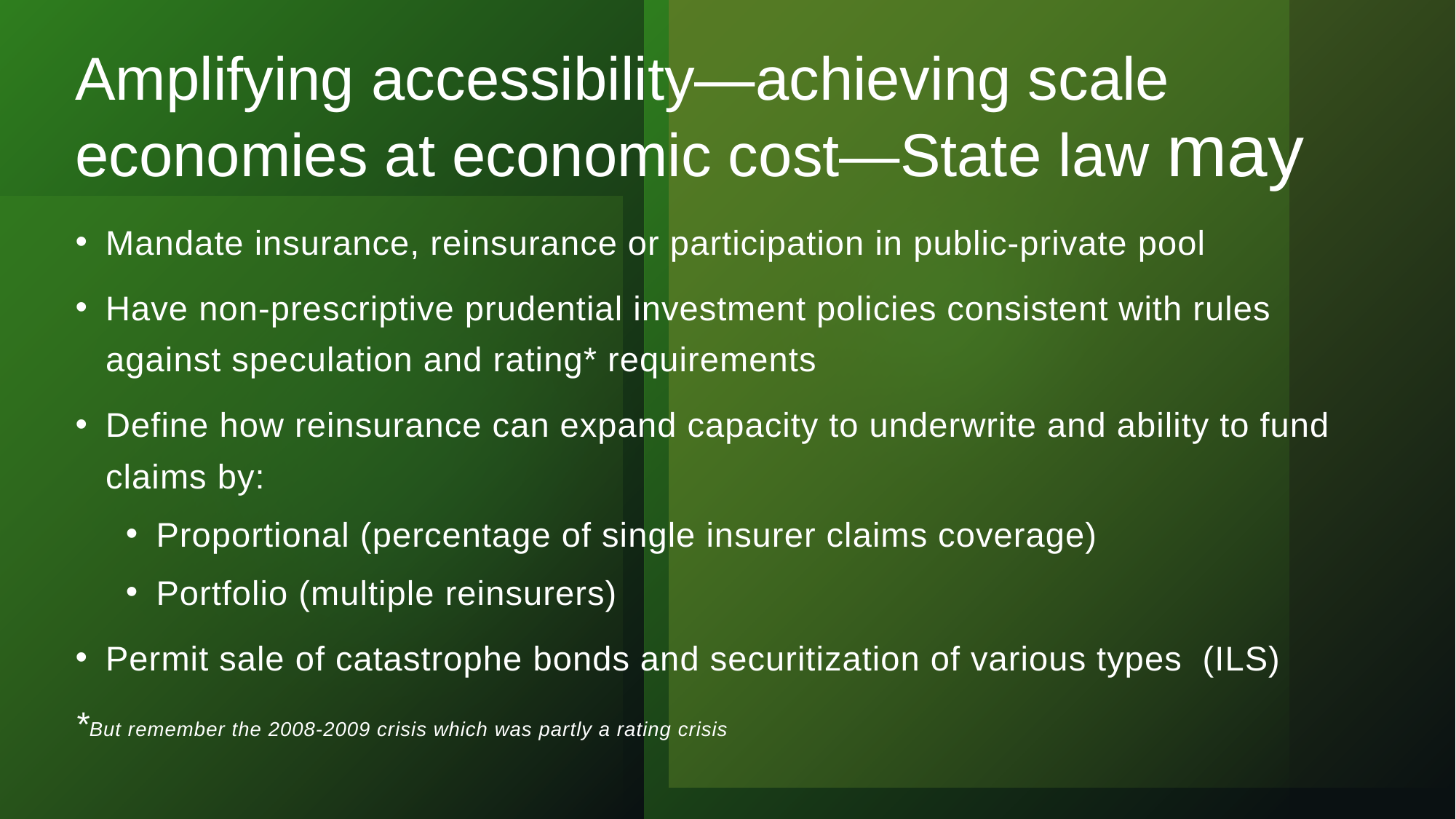

# Amplifying accessibility—achieving scale economies at economic cost—State law may
Mandate insurance, reinsurance or participation in public-private pool
Have non-prescriptive prudential investment policies consistent with rules against speculation and rating* requirements
Define how reinsurance can expand capacity to underwrite and ability to fund claims by:
Proportional (percentage of single insurer claims coverage)
Portfolio (multiple reinsurers)
Permit sale of catastrophe bonds and securitization of various types  (ILS)
*But remember the 2008-2009 crisis which was partly a rating crisis